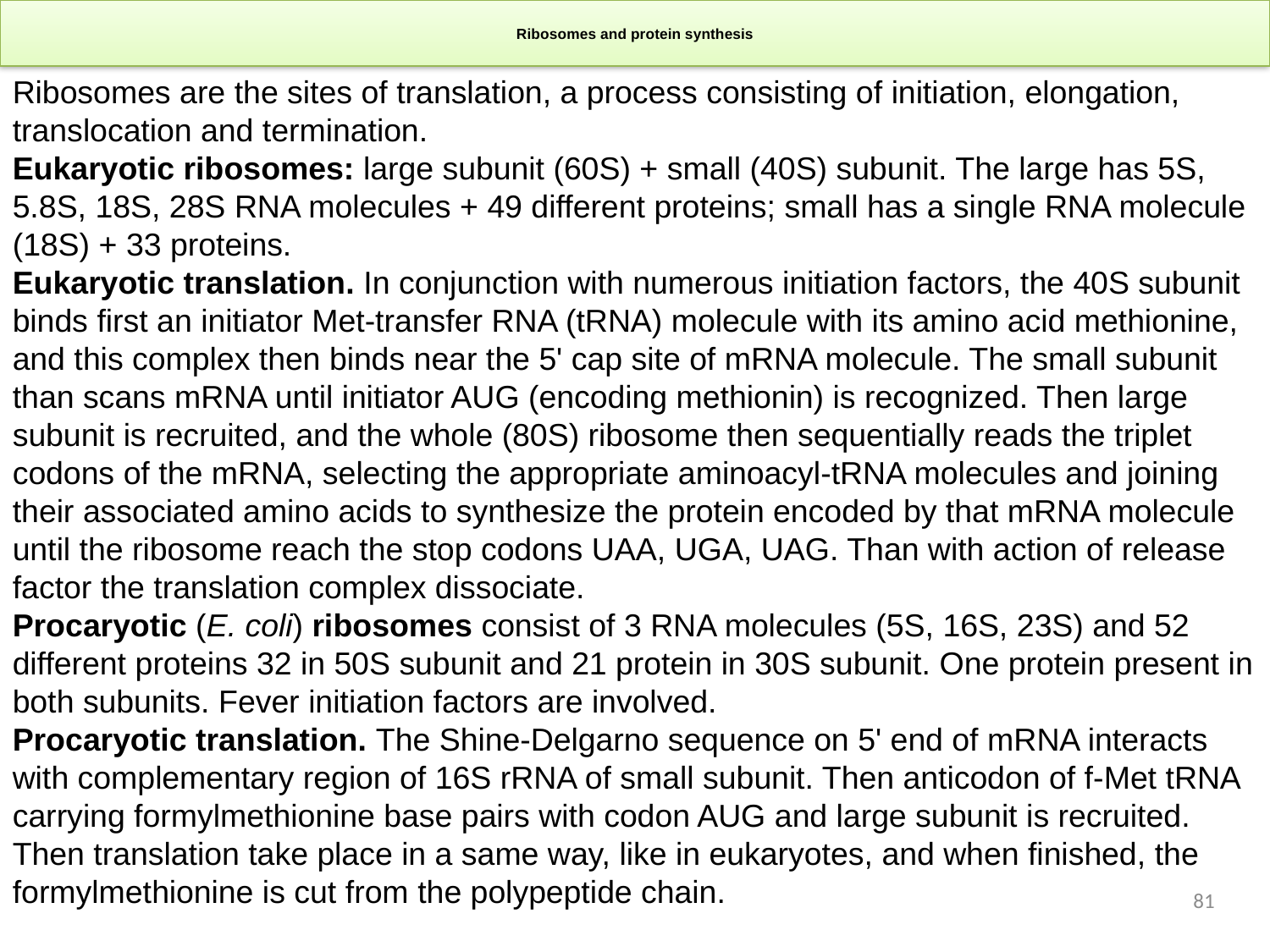

# Ribosomes and protein synthesis
Ribosomes are the sites of translation, a process consisting of initiation, elongation, translocation and termination.
Eukaryotic ribosomes: large subunit (60S) + small (40S) subunit. The large has 5S, 5.8S, 18S, 28S RNA molecules + 49 different proteins; small has a single RNA molecule (18S) + 33 proteins.
Eukaryotic translation. In conjunction with numerous initiation factors, the 40S subunit binds first an initiator Met-transfer RNA (tRNA) molecule with its amino acid methionine, and this complex then binds near the 5' cap site of mRNA molecule. The small subunit than scans mRNA until initiator AUG (encoding methionin) is recognized. Then large subunit is recruited, and the whole (80S) ribosome then sequentially reads the triplet codons of the mRNA, selecting the appropriate aminoacyl-tRNA molecules and joining their associated amino acids to synthesize the protein encoded by that mRNA molecule until the ribosome reach the stop codons UAA, UGA, UAG. Than with action of release factor the translation complex dissociate.
Procaryotic (E. coli) ribosomes consist of 3 RNA molecules (5S, 16S, 23S) and 52 different proteins 32 in 50S subunit and 21 protein in 30S subunit. One protein present in both subunits. Fever initiation factors are involved.
Procaryotic translation. The Shine-Delgarno sequence on 5' end of mRNA interacts with complementary region of 16S rRNA of small subunit. Then anticodon of f-Met tRNA carrying formylmethionine base pairs with codon AUG and large subunit is recruited. Then translation take place in a same way, like in eukaryotes, and when finished, the formylmethionine is cut from the polypeptide chain.
81